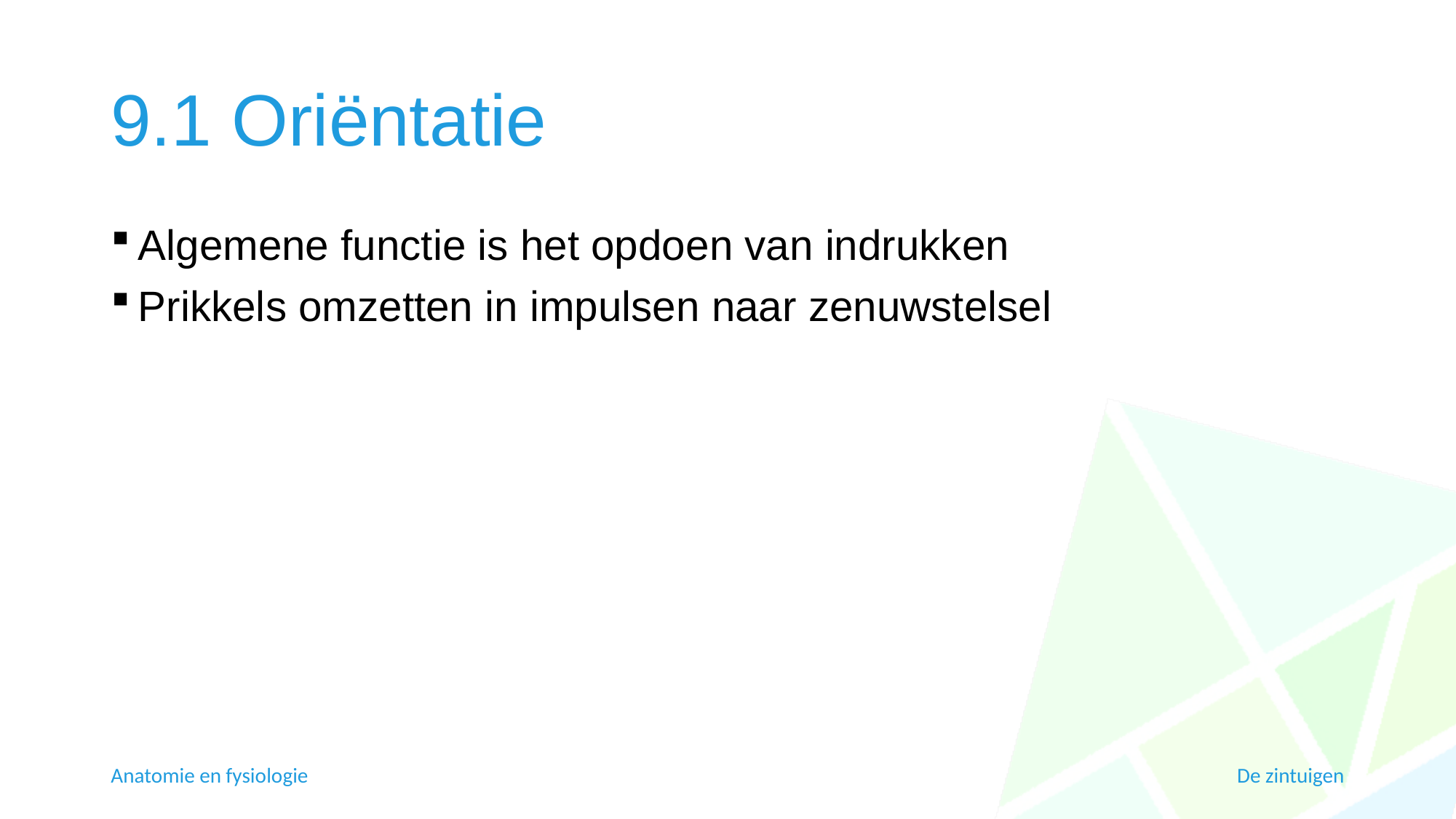

# 9.1 Oriëntatie
Algemene functie is het opdoen van indrukken
Prikkels omzetten in impulsen naar zenuwstelsel

Anatomie en fysiologie
De zintuigen